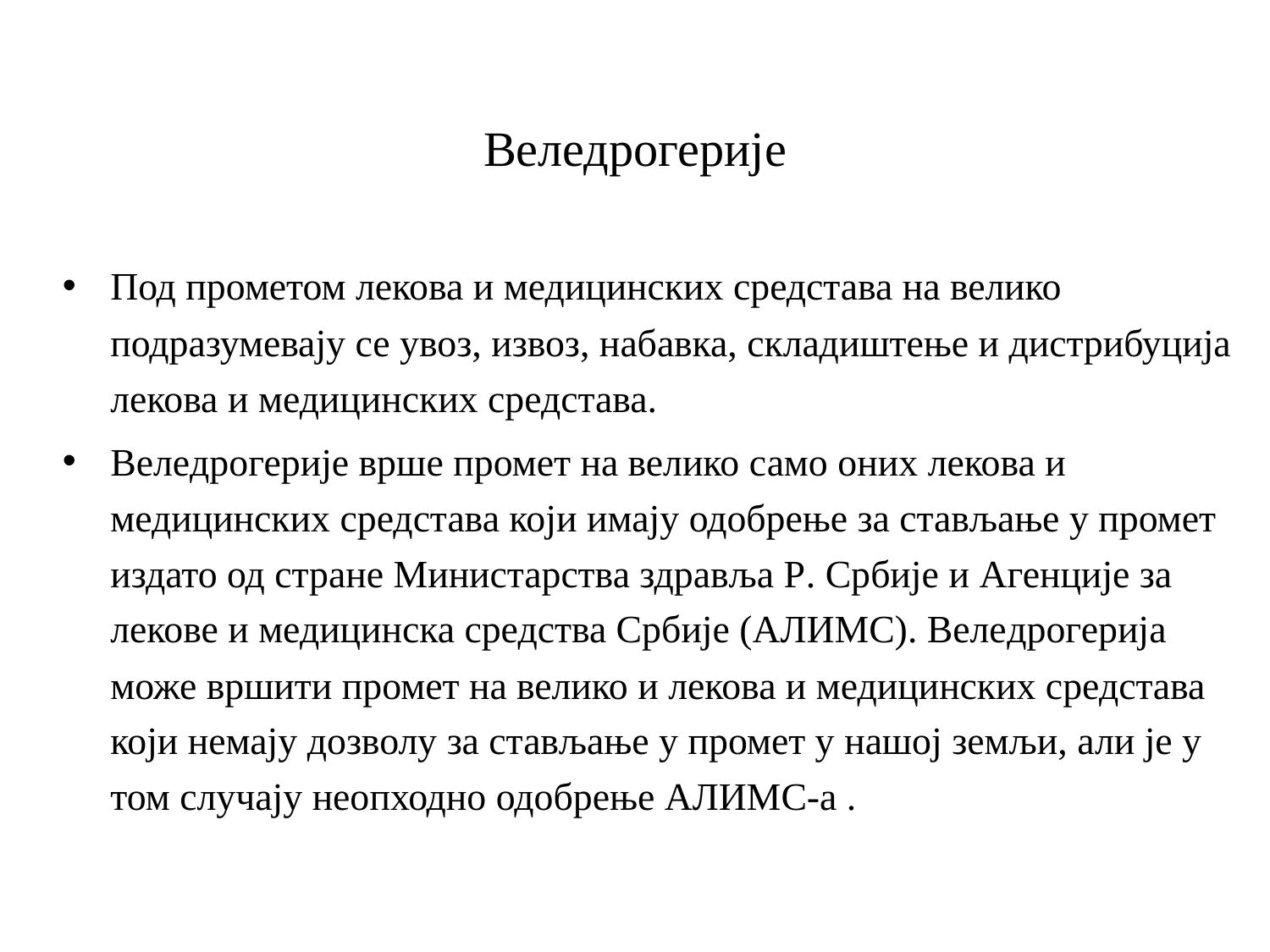

# Веледрогерије
Под прометом лекова и медицинских средстава на велико подразумевају се увоз, извоз, набавка, складиштење и дистрибуција лекова и медицинских средстава.
Веледрогерије врше промет на велико само оних лекова и медицинских средстава који имају одобрење за стављање у промет издато од стране Министарства здравља Р. Србије и Агенције за лекове и медицинска средства Србије (АЛИМС). Веледрогерија може вршити промет на велико и лекова и медицинских средстава који немају дозволу за стављање у промет у нашој земљи, али је у том случају неопходно одобрење АЛИМС-а .